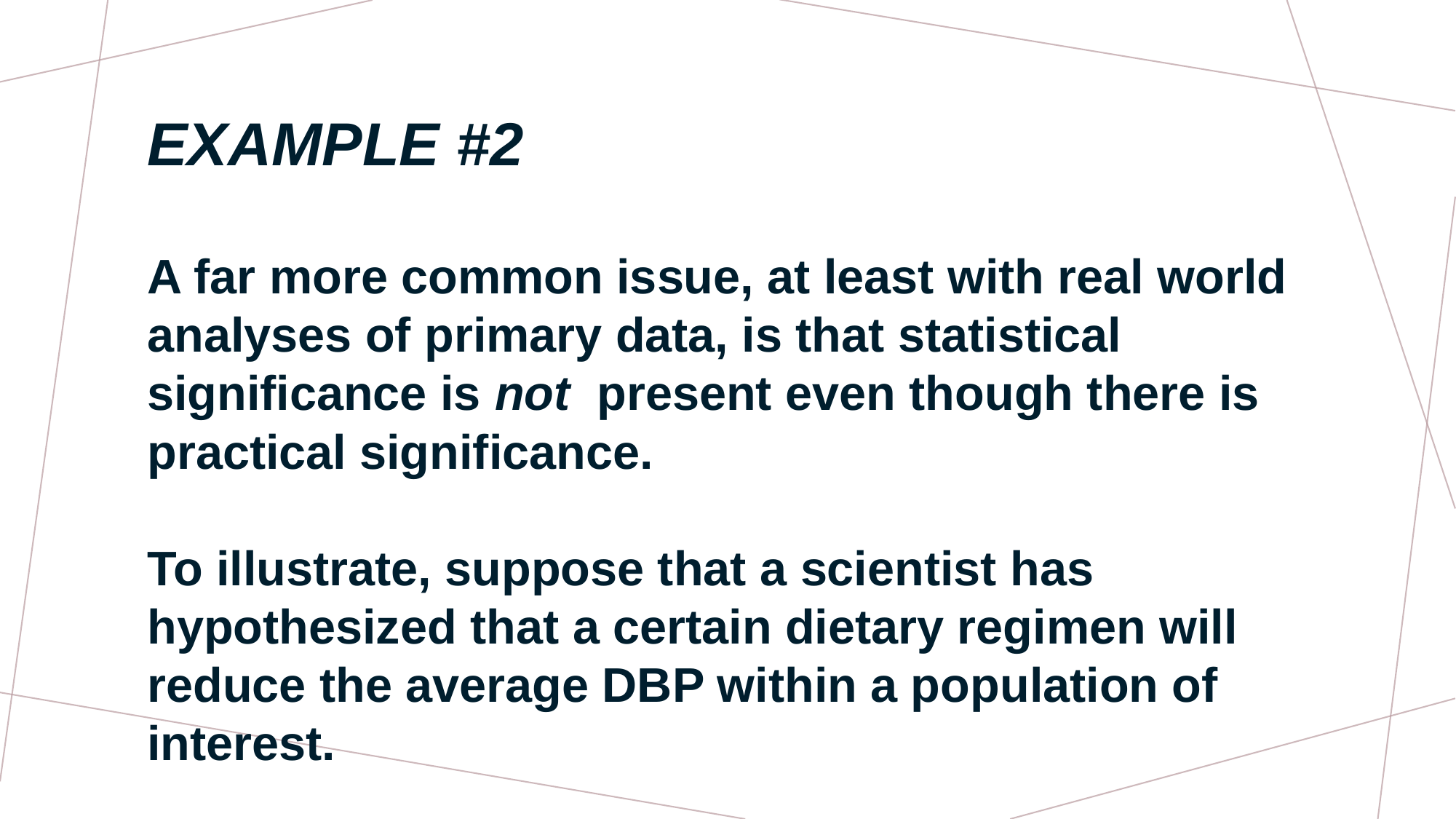

# EXAMPLE #2
A far more common issue, at least with real world analyses of primary data, is that statistical significance is not  present even though there is practical significance.

To illustrate, suppose that a scientist has hypothesized that a certain dietary regimen will reduce the average DBP within a population of interest.